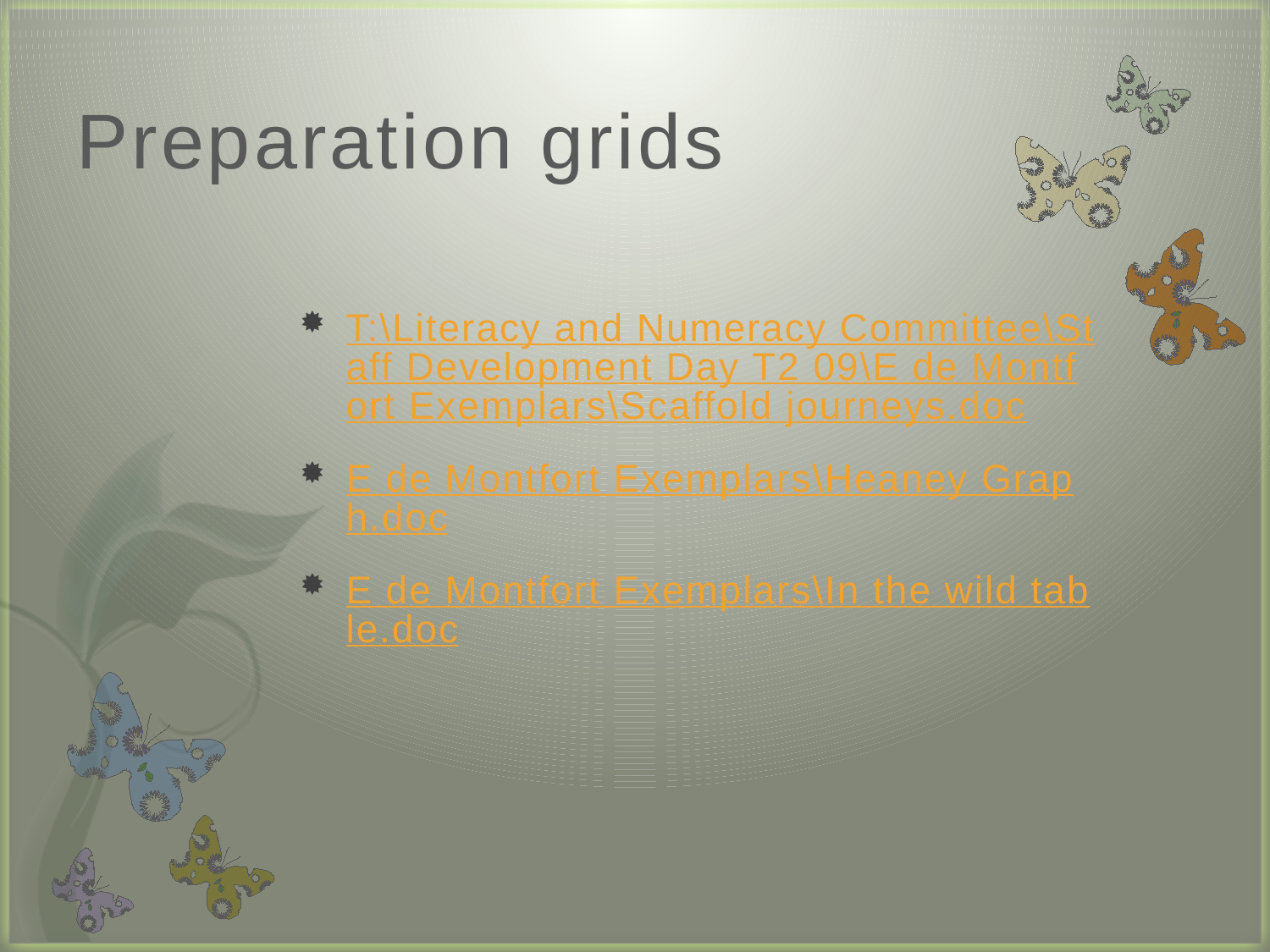

# Preparation grids
T:\Literacy and Numeracy Committee\Staff Development Day T2 09\E de Montfort Exemplars\Scaffold journeys.doc
E de Montfort Exemplars\Heaney Graph.doc
E de Montfort Exemplars\In the wild table.doc